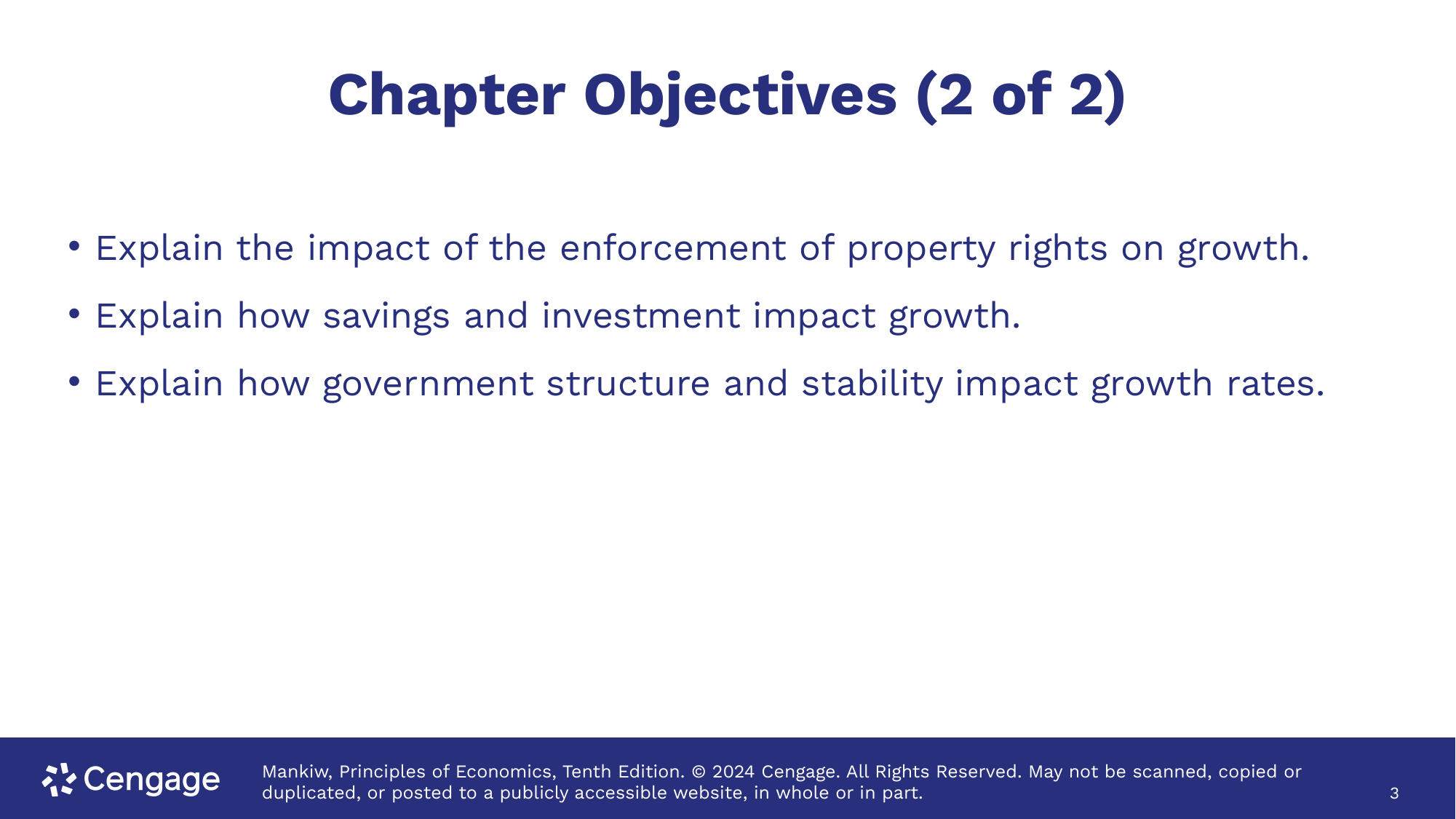

# Chapter Objectives (2 of 2)
Explain the impact of the enforcement of property rights on growth.
Explain how savings and investment impact growth.
Explain how government structure and stability impact growth rates.